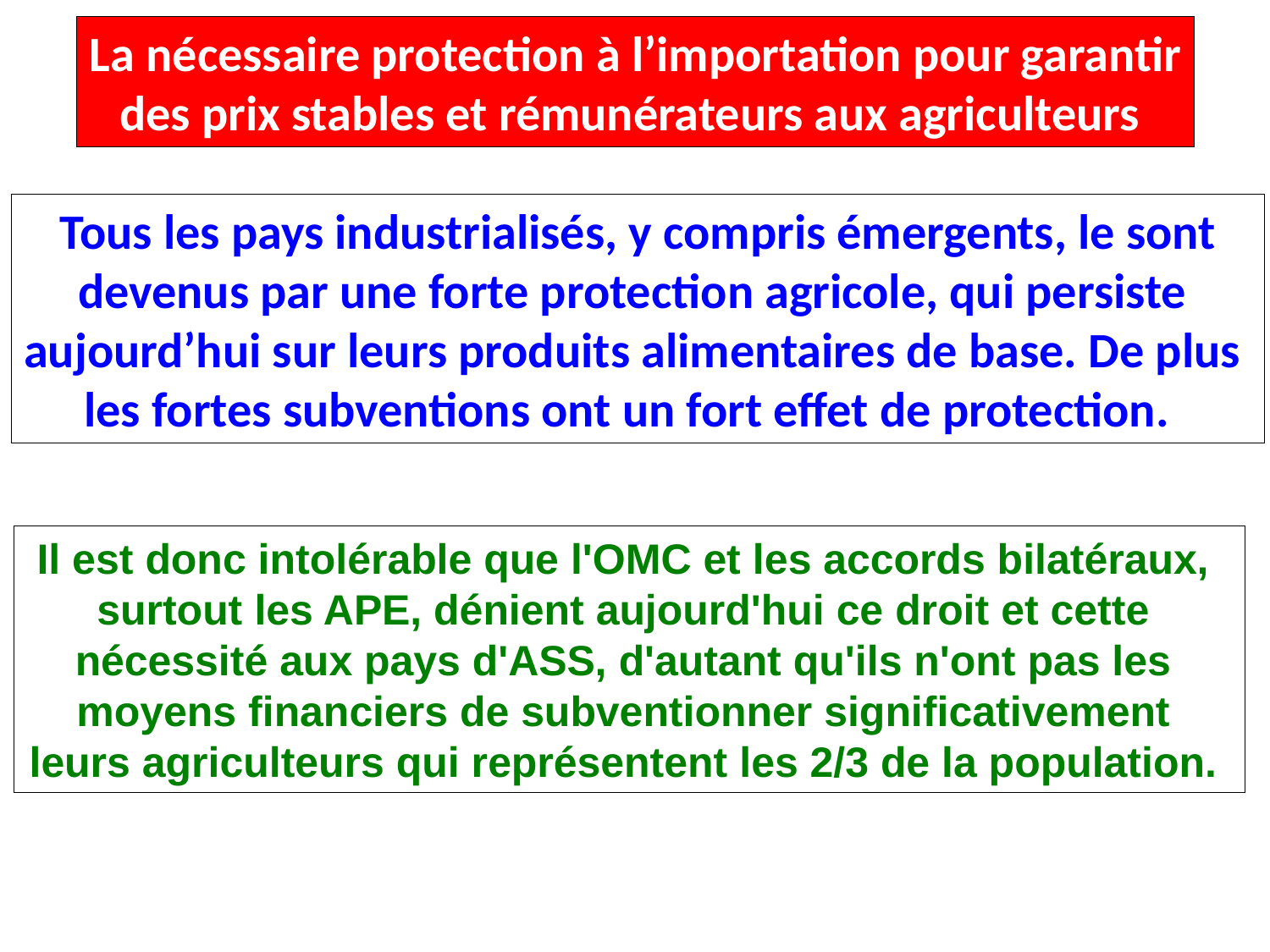

La nécessaire protection à l’importation pour garantir
des prix stables et rémunérateurs aux agriculteurs
Tous les pays industrialisés, y compris émergents, le sont
devenus par une forte protection agricole, qui persiste
aujourd’hui sur leurs produits alimentaires de base. De plus
les fortes subventions ont un fort effet de protection.
Il est donc intolérable que l'OMC et les accords bilatéraux,
surtout les APE, dénient aujourd'hui ce droit et cette
nécessité aux pays d'ASS, d'autant qu'ils n'ont pas les
moyens financiers de subventionner significativement
leurs agriculteurs qui représentent les 2/3 de la population.